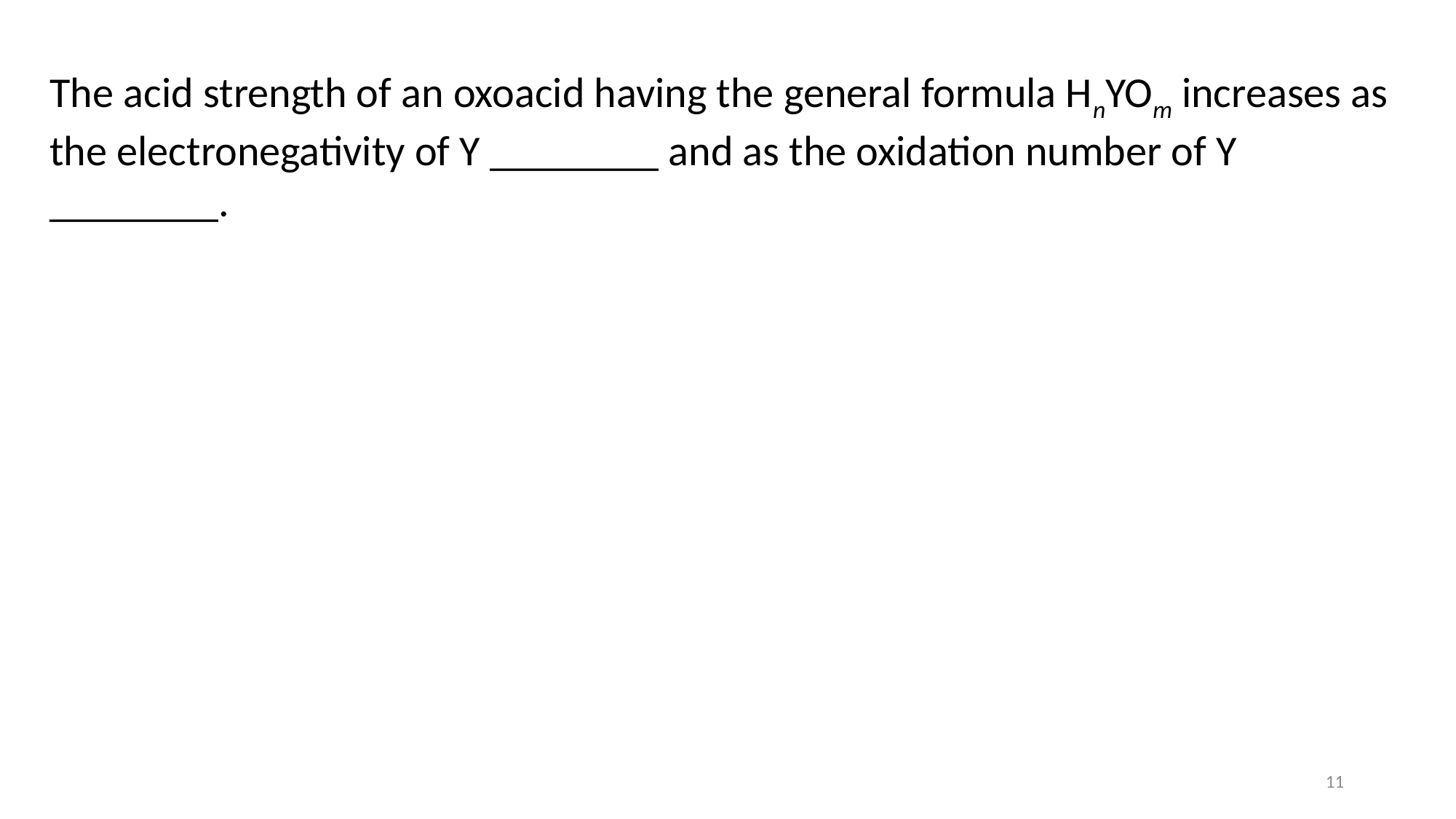

The acid strength of an oxoacid having the general formula HnYOm increases as the electronegativity of Y ________ and as the oxidation number of Y ________.
11